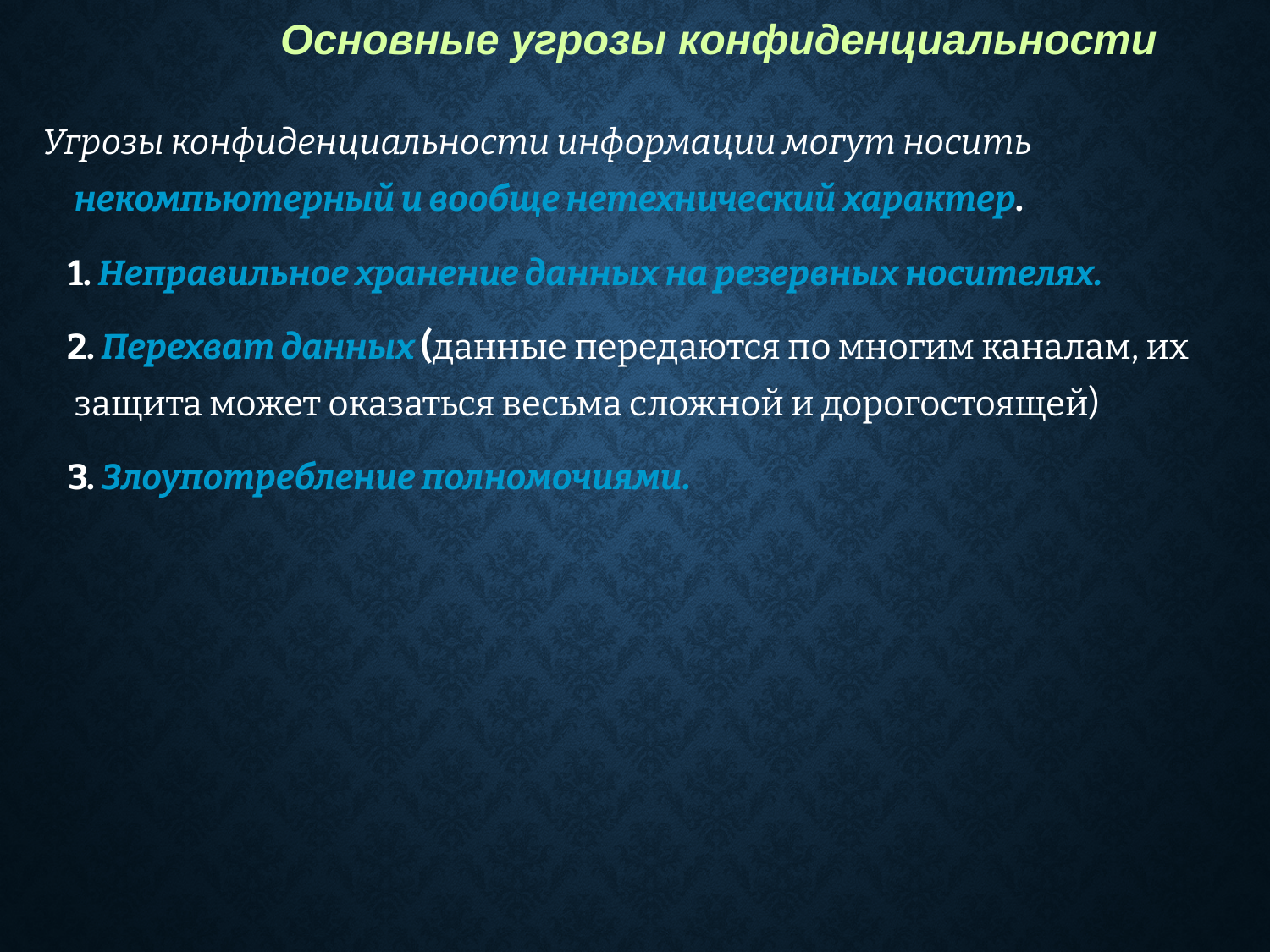

Основные угрозы конфиденциальности
Угрозы конфиденциальности информации могут носить некомпьютерный и вообще нетехнический характер.
    1. Неправильное хранение данных на резервных носителях.
    2. Перехват данных (данные передаются по многим каналам, их защита может оказаться весьма сложной и дорогостоящей)
    3. Злоупотребление полномочиями.